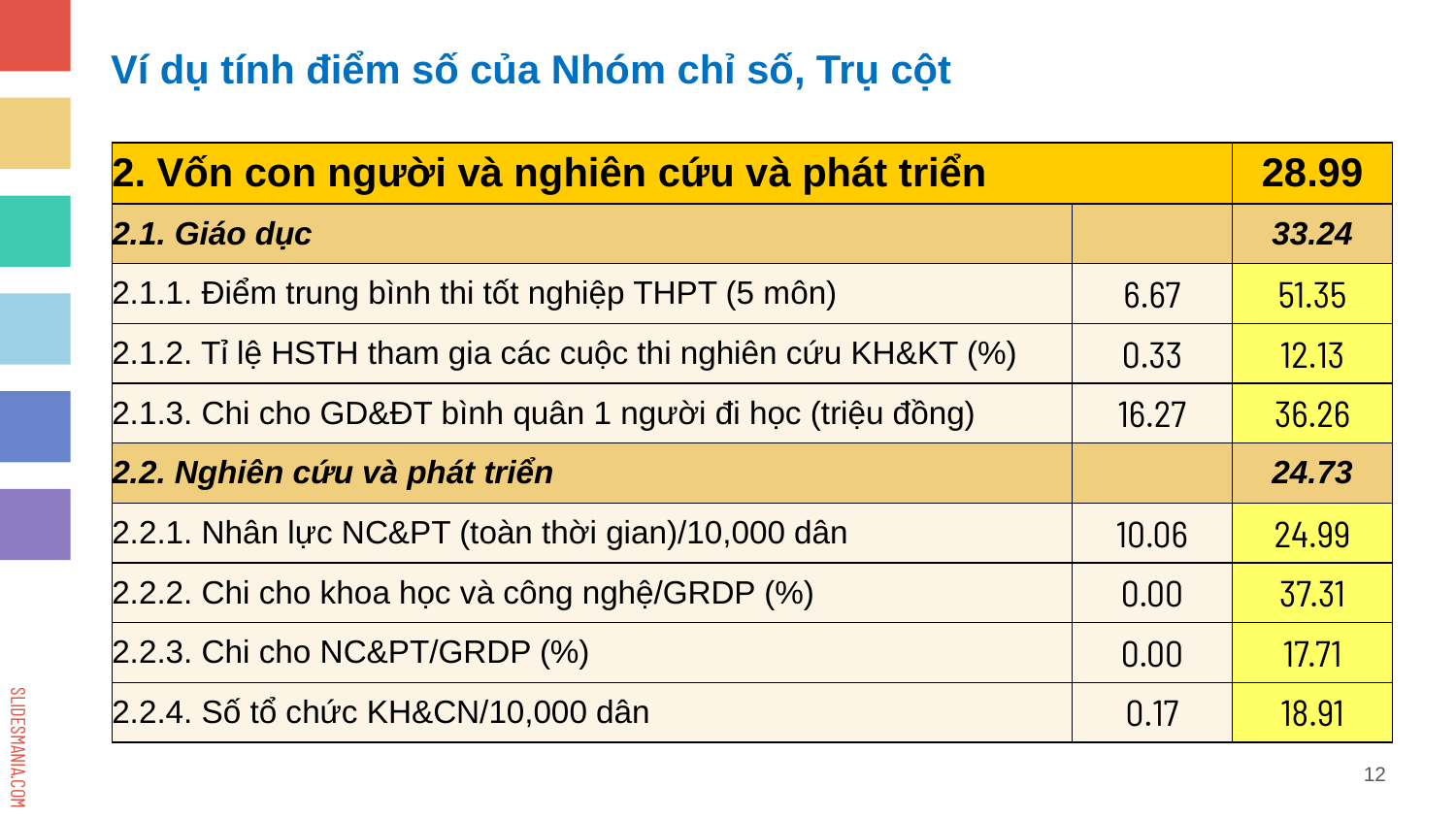

# Ví dụ tính điểm số của Nhóm chỉ số, Trụ cột
| 2. Vốn con người và nghiên cứu và phát triển |  | 28.99 |
| --- | --- | --- |
| 2.1. Giáo dục |  | 33.24 |
| 2.1.1. Điểm trung bình thi tốt nghiệp THPT (5 môn) | 6.67 | 51.35 |
| 2.1.2. Tỉ lệ HSTH tham gia các cuộc thi nghiên cứu KH&KT (%) | 0.33 | 12.13 |
| 2.1.3. Chi cho GD&ĐT bình quân 1 người đi học (triệu đồng) | 16.27 | 36.26 |
| 2.2. Nghiên cứu và phát triển |  | 24.73 |
| 2.2.1. Nhân lực NC&PT (toàn thời gian)/10,000 dân | 10.06 | 24.99 |
| 2.2.2. Chi cho khoa học và công nghệ/GRDP (%) | 0.00 | 37.31 |
| 2.2.3. Chi cho NC&PT/GRDP (%) | 0.00 | 17.71 |
| 2.2.4. Số tổ chức KH&CN/10,000 dân | 0.17 | 18.91 |
12